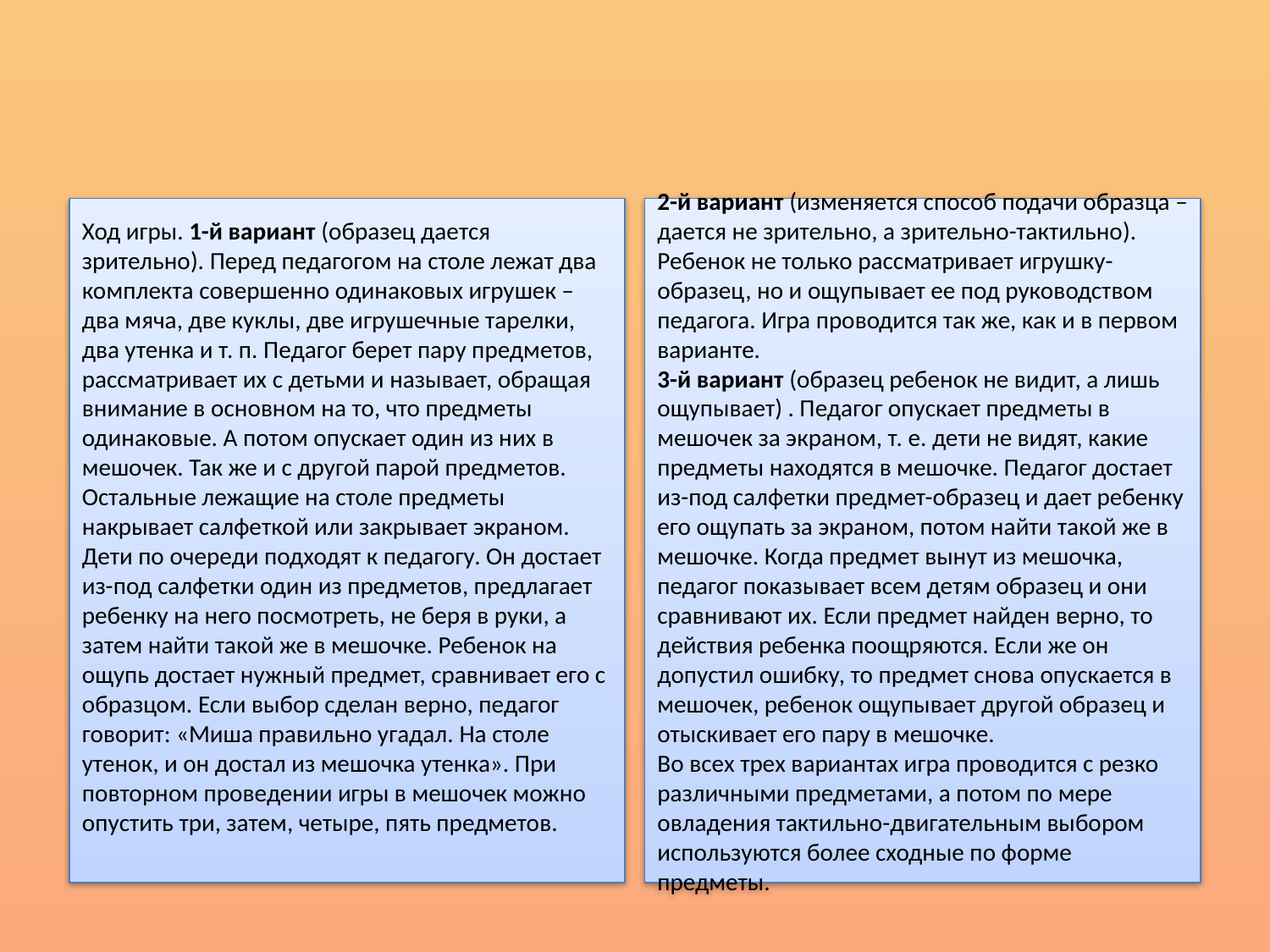

Ход игры. 1-й вариант (образец дается зрительно). Перед педагогом на столе лежат два комплекта совершенно одинаковых игрушек – два мяча, две куклы, две игрушечные тарелки, два утенка и т. п. Педагог берет пару предметов, рассматривает их с детьми и называет, обращая внимание в основном на то, что предметы одинаковые. А потом опускает один из них в мешочек. Так же и с другой парой предметов. Остальные лежащие на столе предметы накрывает салфеткой или закрывает экраном. Дети по очереди подходят к педагогу. Он достает из-под салфетки один из предметов, предлагает ребенку на него посмотреть, не беря в руки, а затем найти такой же в мешочке. Ребенок на ощупь достает нужный предмет, сравнивает его с образцом. Если выбор сделан верно, педагог говорит: «Миша правильно угадал. На столе утенок, и он достал из мешочка утенка». При повторном проведении игры в мешочек можно опустить три, затем, четыре, пять предметов.

2-й вариант (изменяется способ подачи образца – дается не зрительно, а зрительно-тактильно). Ребенок не только рассматривает игрушку-образец, но и ощупывает ее под руководством педагога. Игра проводится так же, как и в первом варианте.
3-й вариант (образец ребенок не видит, а лишь ощупывает) . Педагог опускает предметы в мешочек за экраном, т. е. дети не видят, какие предметы находятся в мешочке. Педагог достает из-под салфетки предмет-образец и дает ребенку его ощупать за экраном, потом найти такой же в мешочке. Когда предмет вынут из мешочка, педагог показывает всем детям образец и они сравнивают их. Если предмет найден верно, то действия ребенка поощряются. Если же он допустил ошибку, то предмет снова опускается в мешочек, ребенок ощупывает другой образец и отыскивает его пару в мешочке.
Во всех трех вариантах игра проводится с резко различными предметами, а потом по мере овладения тактильно-двигательным выбором используются более сходные по форме предметы.